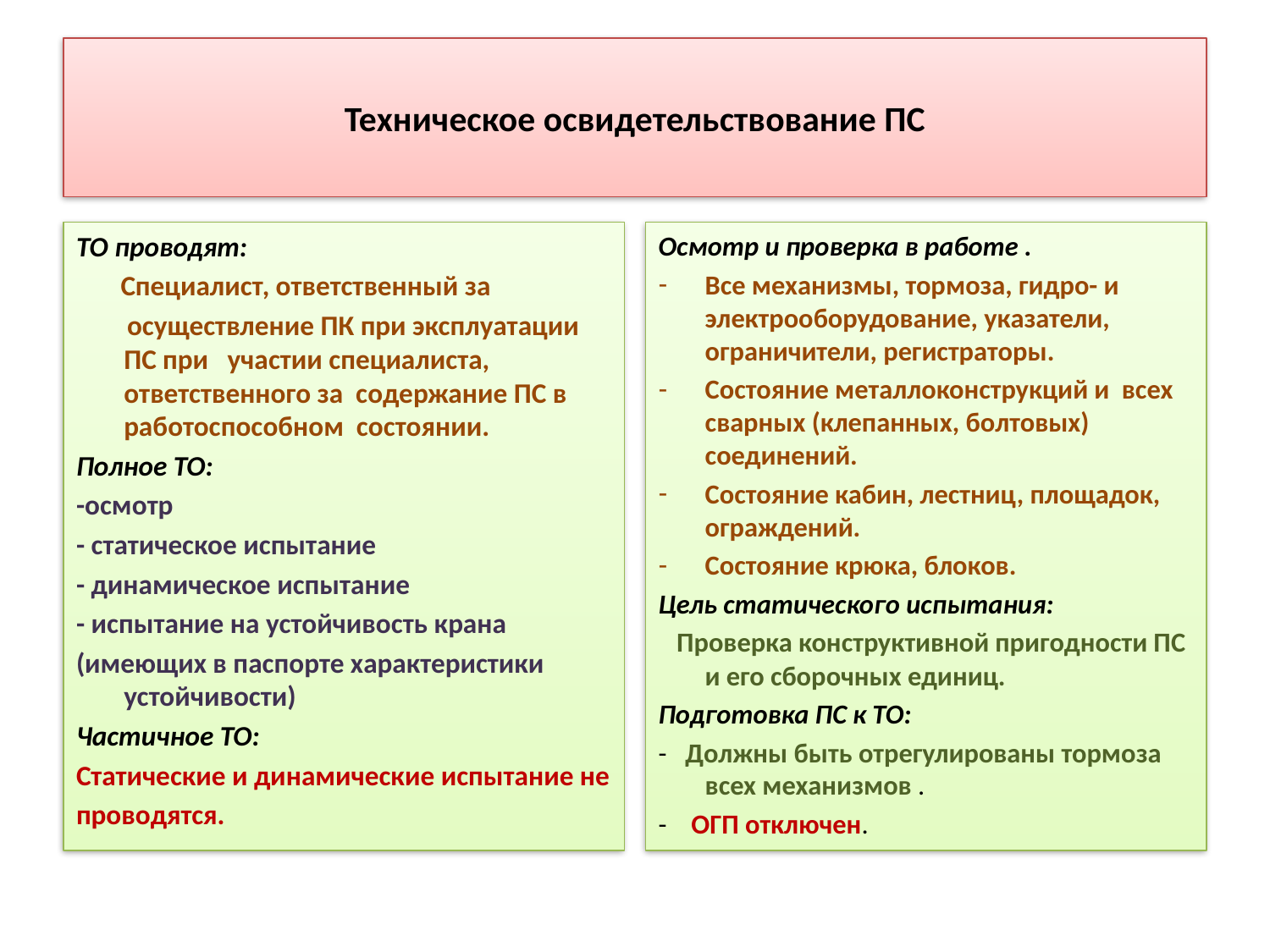

# Техническое освидетельствование ПС
ТО проводят:
       Специалист, ответственный за
        осуществление ПК при эксплуатации ПС при   участии специалиста, ответственного за  содержание ПС в работоспособном  состоянии.
Полное ТО:
-осмотр
- статическое испытание
- динамическое испытание
- испытание на устойчивость крана
(имеющих в паспорте характеристики устойчивости)
Частичное ТО:
Статические и динамические испытание не
проводятся.

Осмотр и проверка в работе .
Все механизмы, тормоза, гидро- и электрооборудование, указатели, ограничители, регистраторы.
Состояние металлоконструкций и  всех сварных (клепанных, болтовых) соединений.
Состояние кабин, лестниц, площадок, ограждений.
Состояние крюка, блоков.
Цель статического испытания:
   Проверка конструктивной пригодности ПС и его сборочных единиц.
Подготовка ПС к ТО:
-   Должны быть отрегулированы тормоза всех механизмов .
-    ОГП отключен.